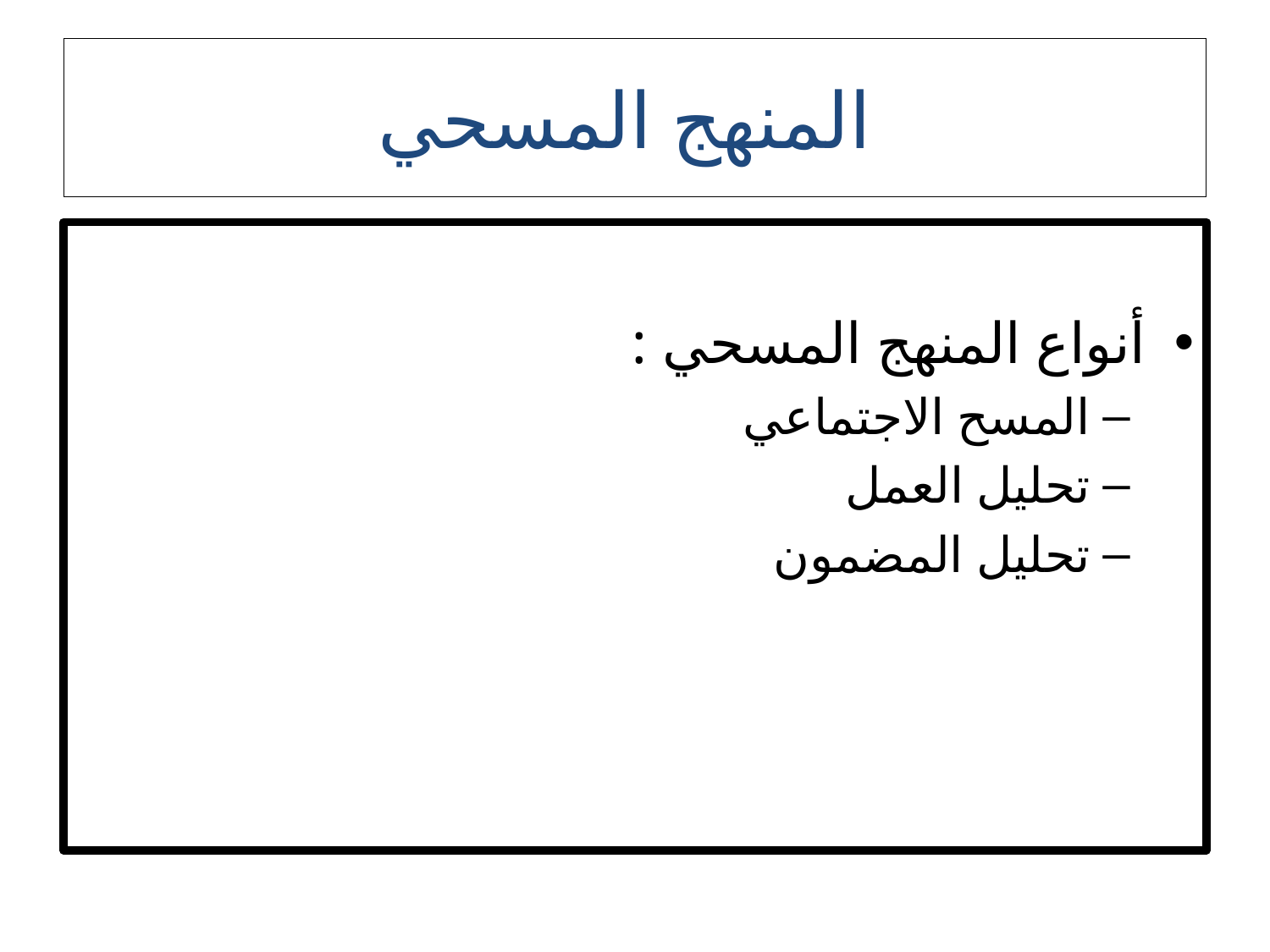

# المنهج المسحي

أنواع المنهج المسحي :
المسح الاجتماعي
تحليل العمل
تحليل المضمون